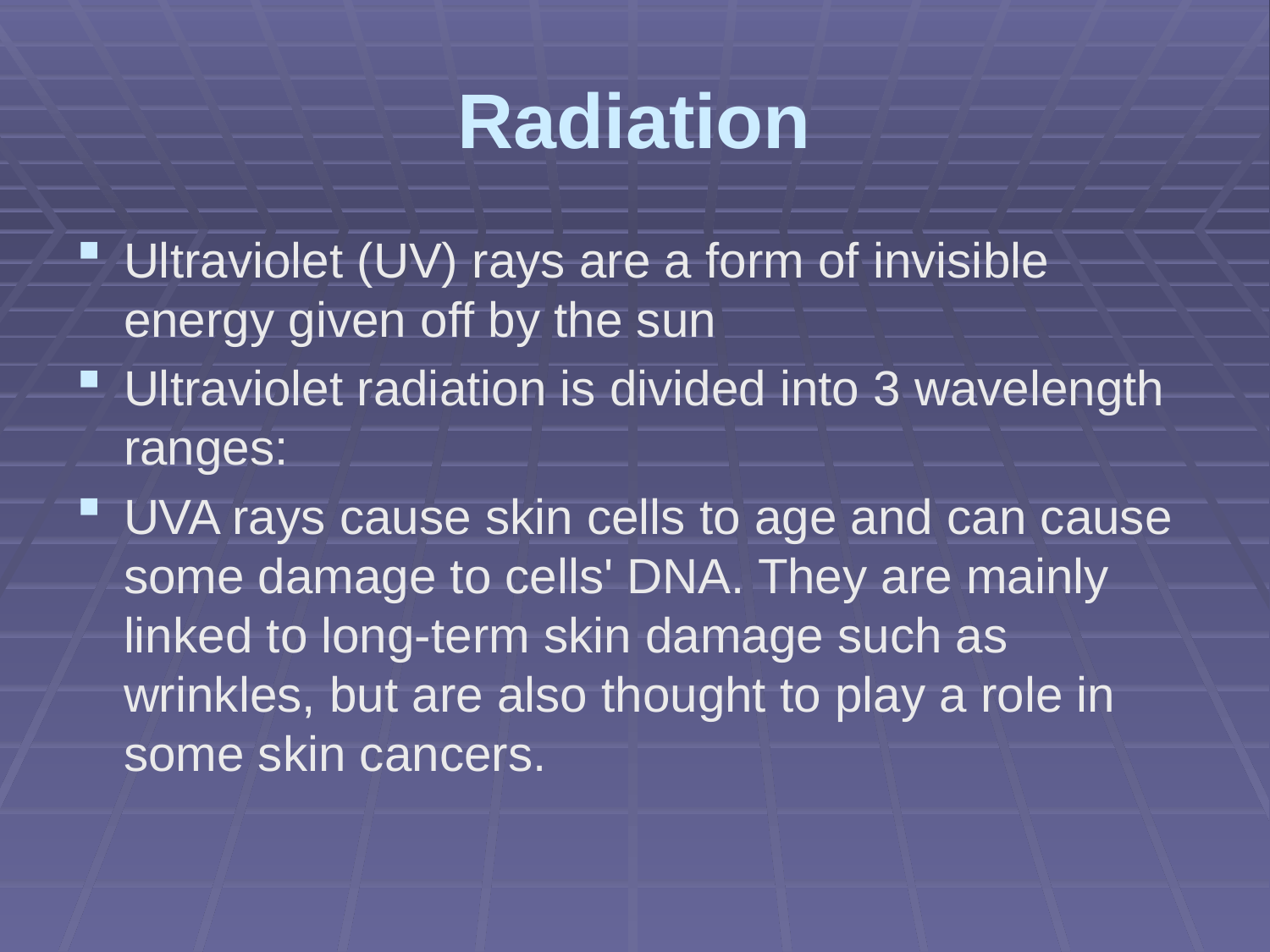

# Radiation
Ultraviolet (UV) rays are a form of invisible energy given off by the sun
Ultraviolet radiation is divided into 3 wavelength ranges:
UVA rays cause skin cells to age and can cause some damage to cells' DNA. They are mainly linked to long-term skin damage such as wrinkles, but are also thought to play a role in some skin cancers.